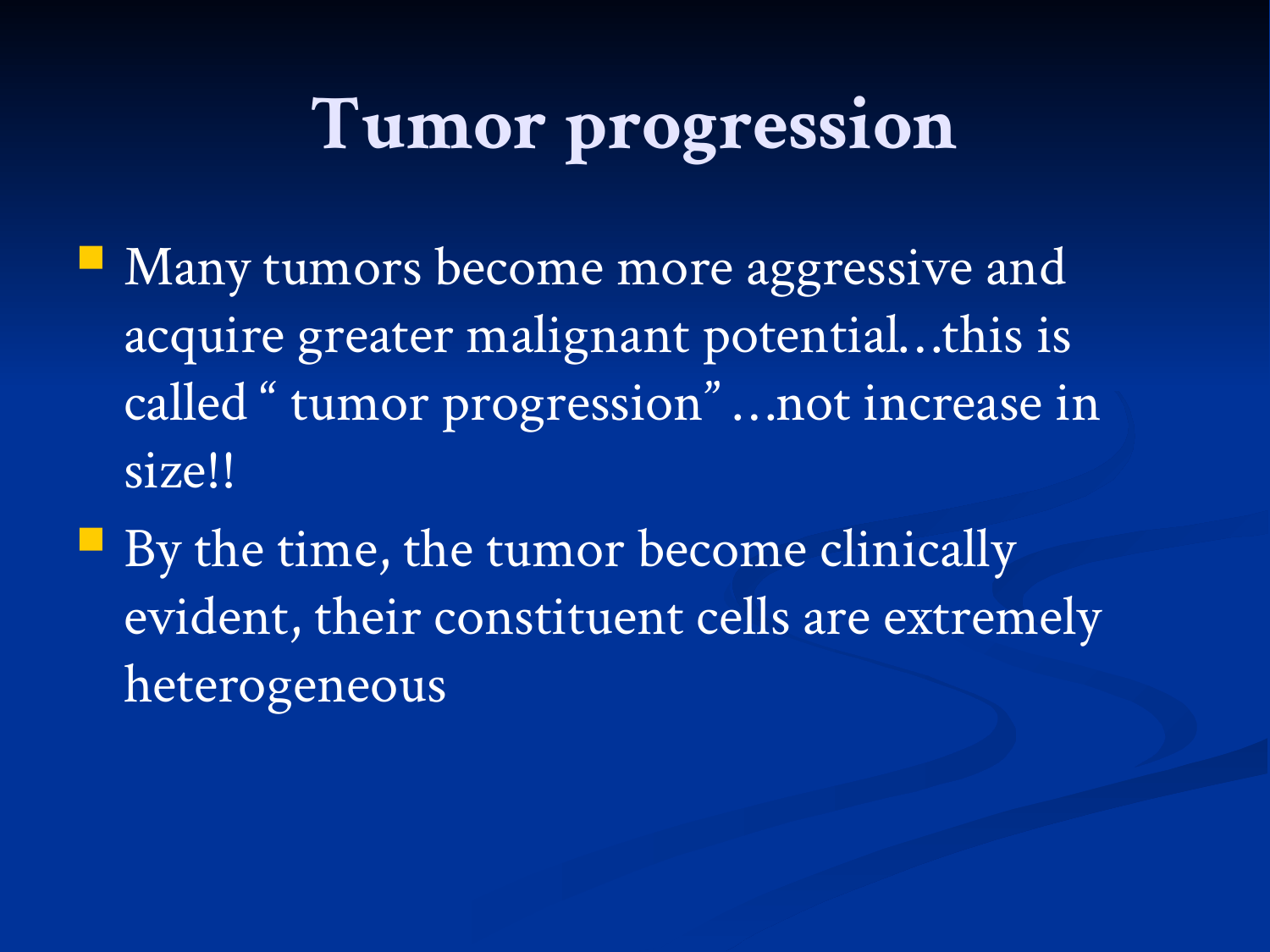

# Tumor progression
Many tumors become more aggressive and acquire greater malignant potential…this is called “ tumor progression” …not increase in size!!
By the time, the tumor become clinically evident, their constituent cells are extremely heterogeneous